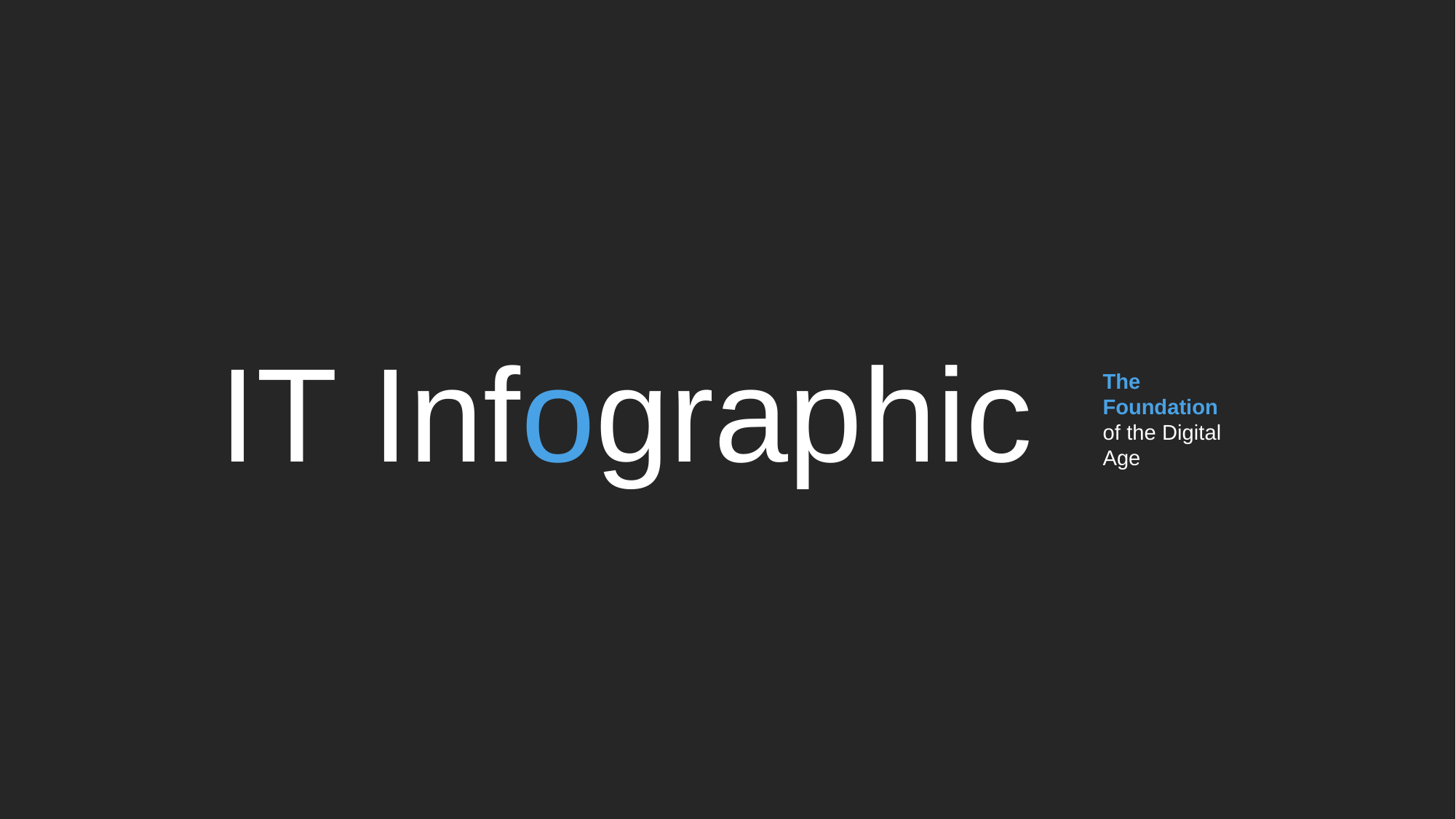

IT Infographic
The Foundation of the Digital Age